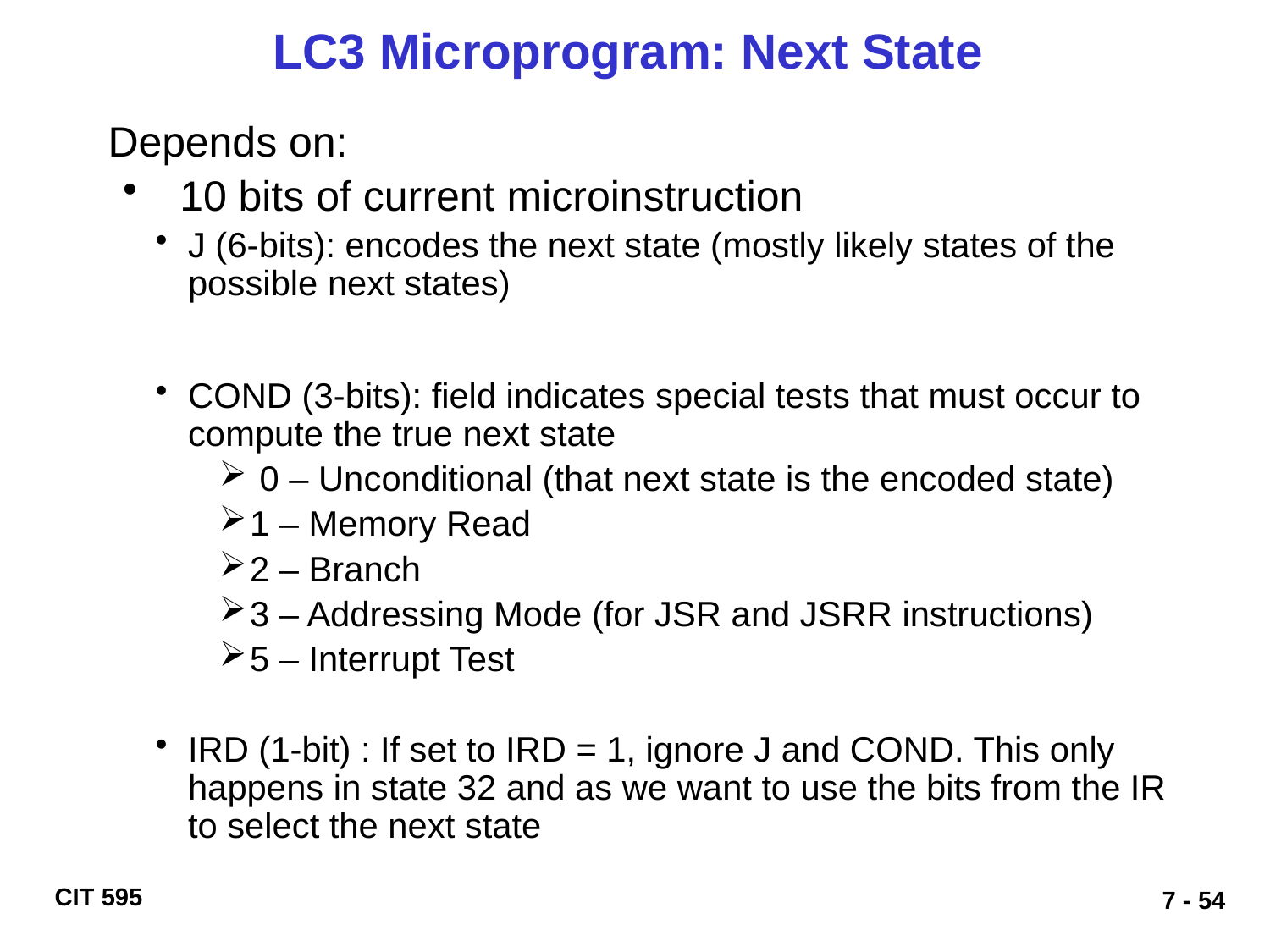

# LC3 Microprogram: Next State
Depends on:
 10 bits of current microinstruction
J (6-bits): encodes the next state (mostly likely states of the possible next states)

COND (3-bits): field indicates special tests that must occur to compute the true next state
 0 – Unconditional (that next state is the encoded state)
1 – Memory Read
2 – Branch
3 – Addressing Mode (for JSR and JSRR instructions)
5 – Interrupt Test

IRD (1-bit) : If set to IRD = 1, ignore J and COND. This only happens in state 32 and as we want to use the bits from the IR to select the next state
7 - 54